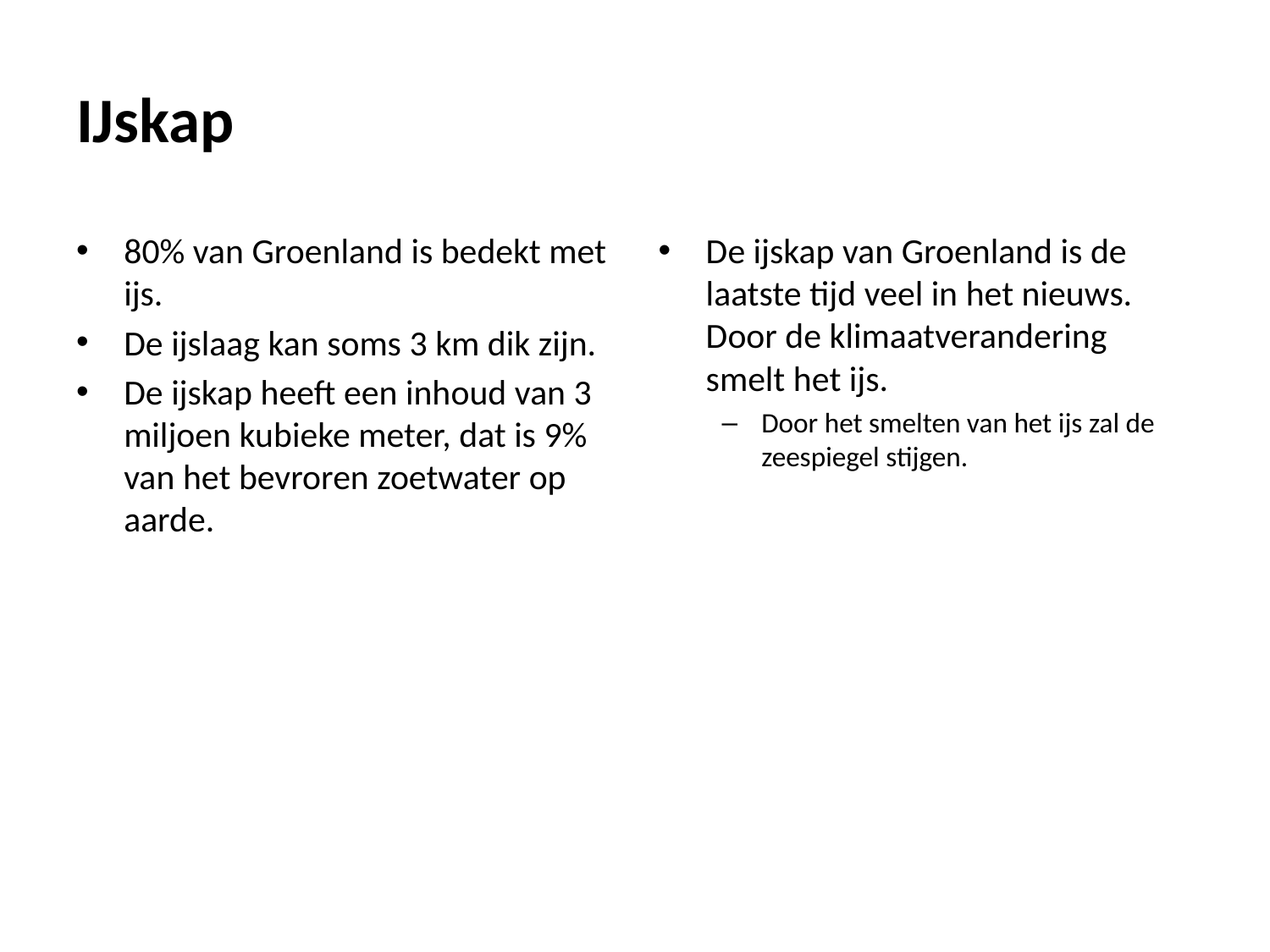

# IJskap
80% van Groenland is bedekt met ijs.
De ijslaag kan soms 3 km dik zijn.
De ijskap heeft een inhoud van 3 miljoen kubieke meter, dat is 9% van het bevroren zoetwater op aarde.

De ijskap van Groenland is de laatste tijd veel in het nieuws. Door de klimaatverandering smelt het ijs.
Door het smelten van het ijs zal de zeespiegel stijgen.